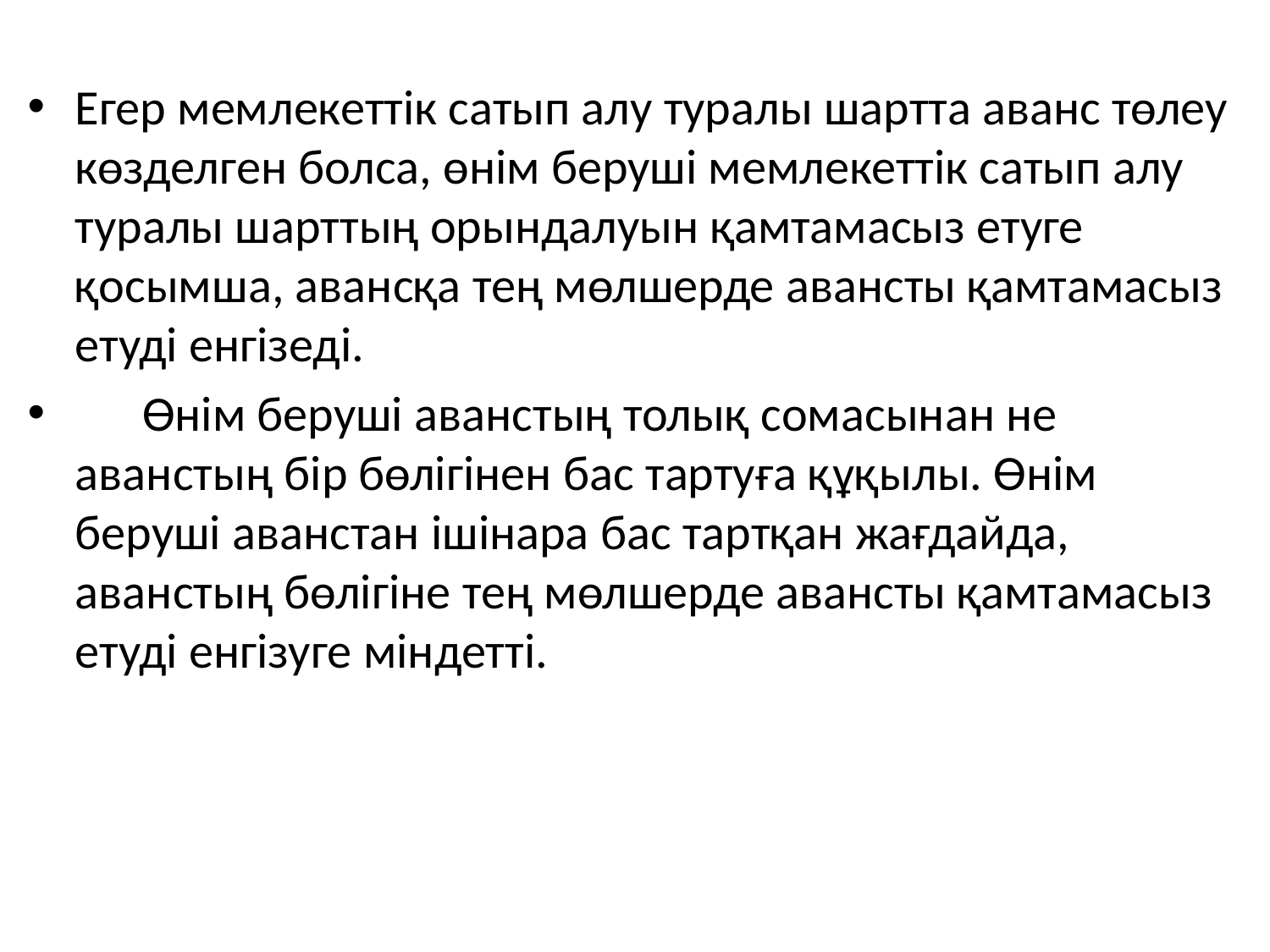

Егер мемлекеттік сатып алу туралы шартта аванс төлеу көзделген болса, өнім беруші мемлекеттік сатып алу туралы шарттың орындалуын қамтамасыз етуге қосымша, авансқа тең мөлшерде авансты қамтамасыз етуді енгізеді.
      Өнім беруші аванстың толық сомасынан не аванстың бір бөлігінен бас тартуға құқылы. Өнім беруші аванстан ішінара бас тартқан жағдайда, аванстың бөлігіне тең мөлшерде авансты қамтамасыз етуді енгізуге міндетті.